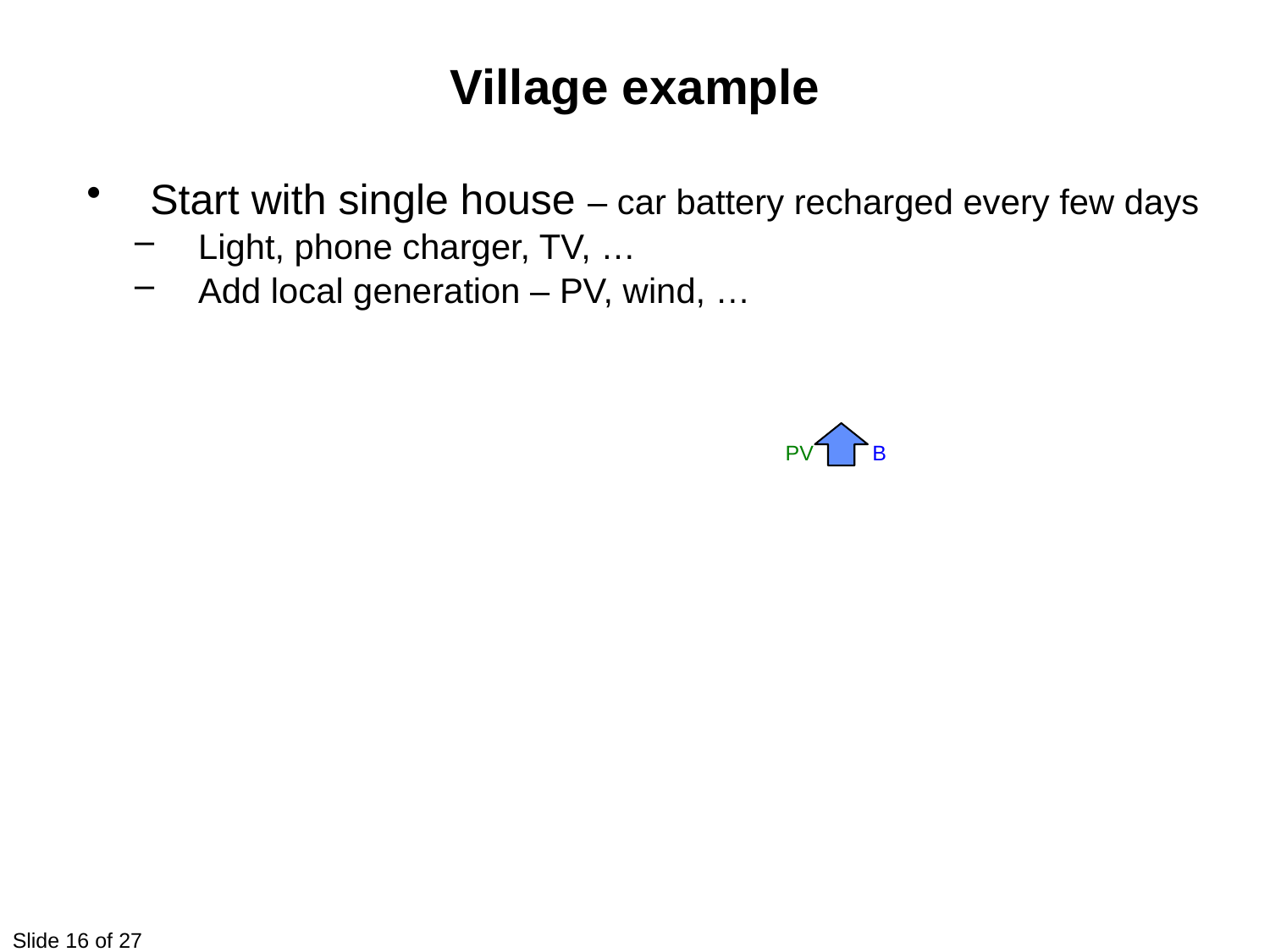

Village example
Start with single house – car battery recharged every few days
Light, phone charger, TV, …
Add local generation – PV, wind, …

PV
B